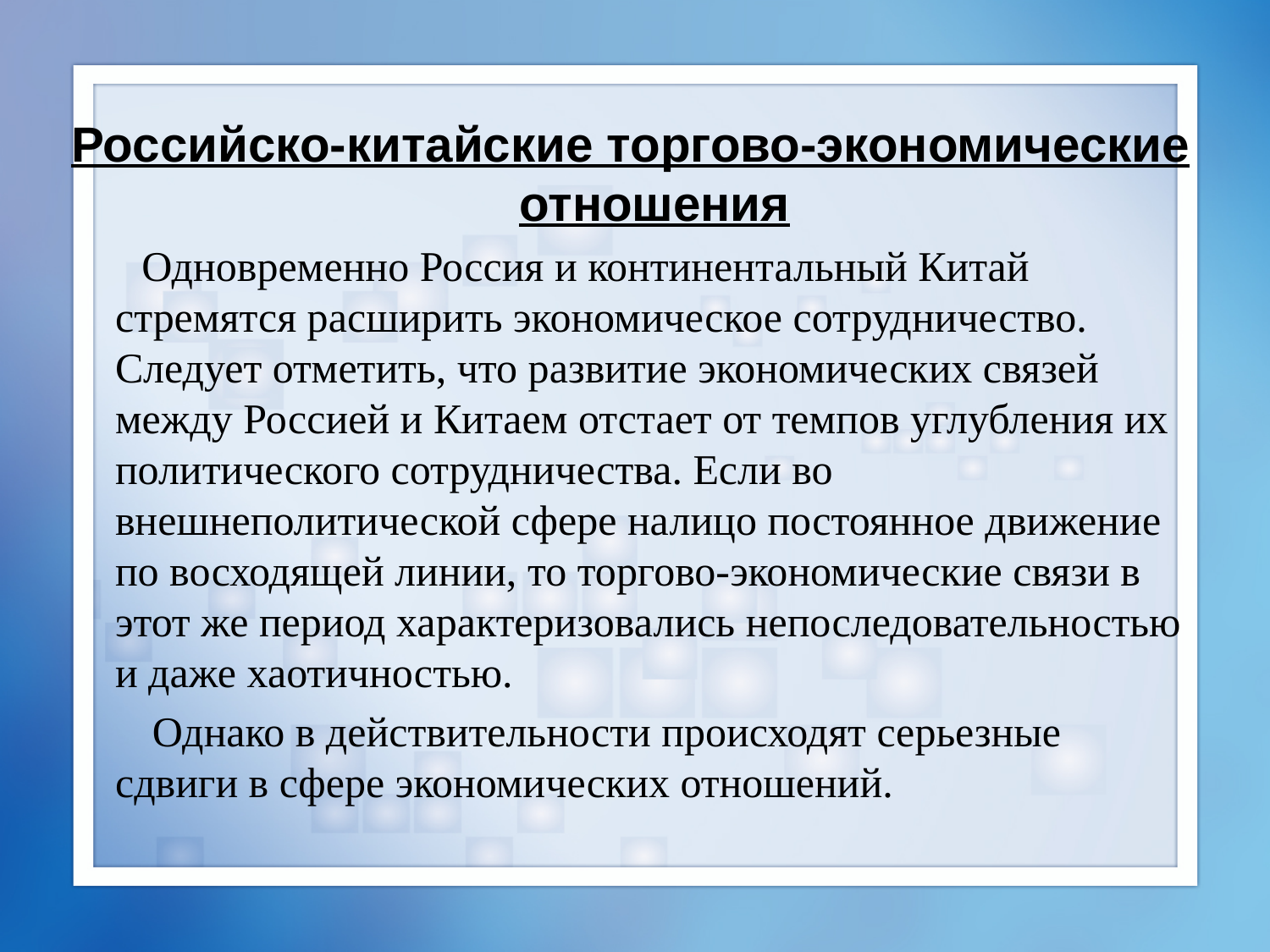

Российско-китайские торгово-экономические отношения
       Одновременно Россия и континентальный Китай стремятся расширить экономическое сотрудничество. Следует отметить, что развитие экономических связей между Россией и Китаем отстает от темпов углубления их политического сотрудничества. Если во внешнеполитической сфере налицо постоянное движение по восходящей линии, то торгово-экономические связи в этот же период характеризовались непоследовательностью и даже хаотичностью.
        Однако в действительности происходят серьезные сдвиги в сфере экономических отношений.